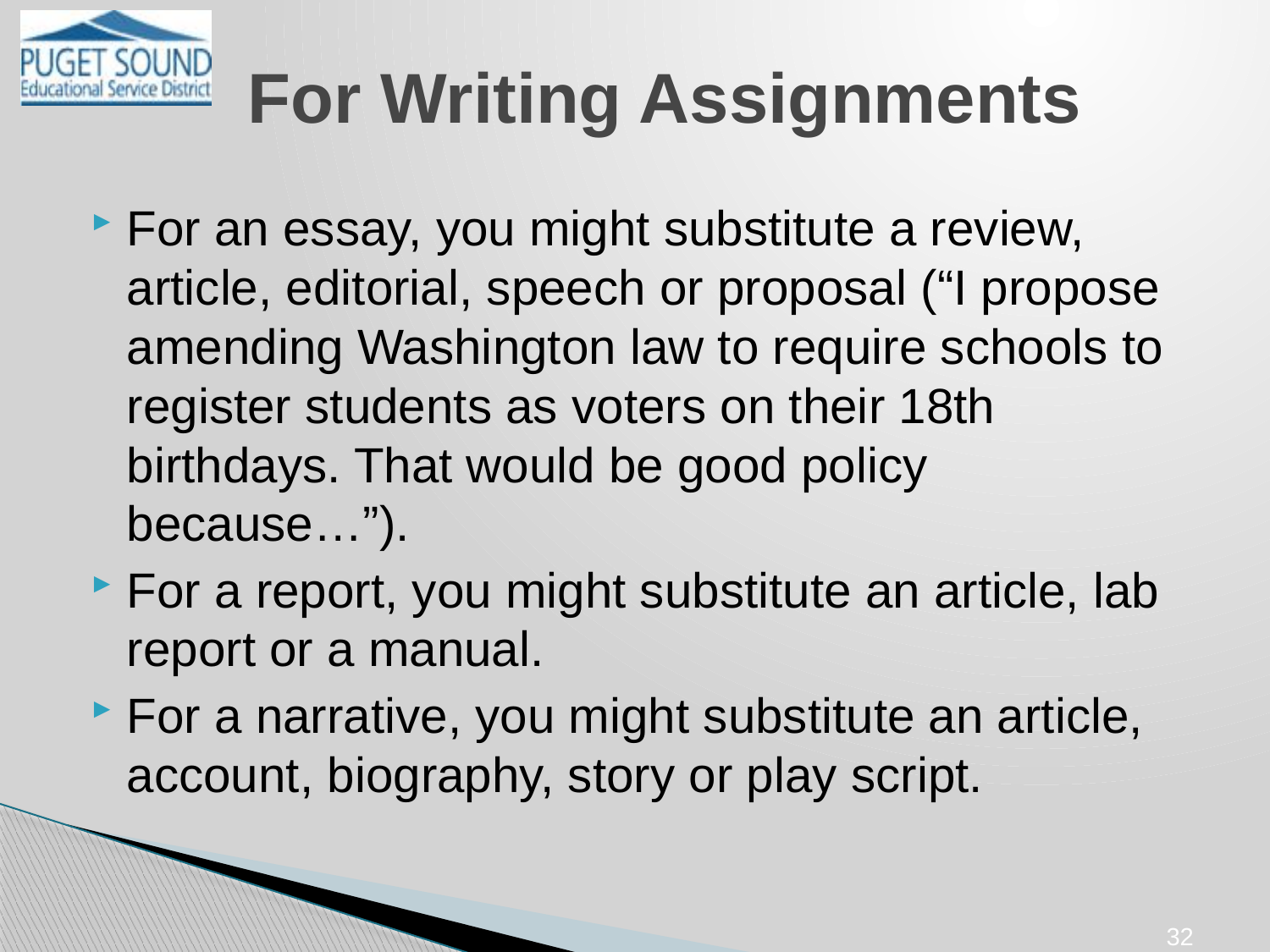

# For Writing Assignments
For an essay, you might substitute a review, article, editorial, speech or proposal (“I propose amending Washington law to require schools to register students as voters on their 18th birthdays. That would be good policy because…”).
For a report, you might substitute an article, lab report or a manual.
For a narrative, you might substitute an article, account, biography, story or play script.
32